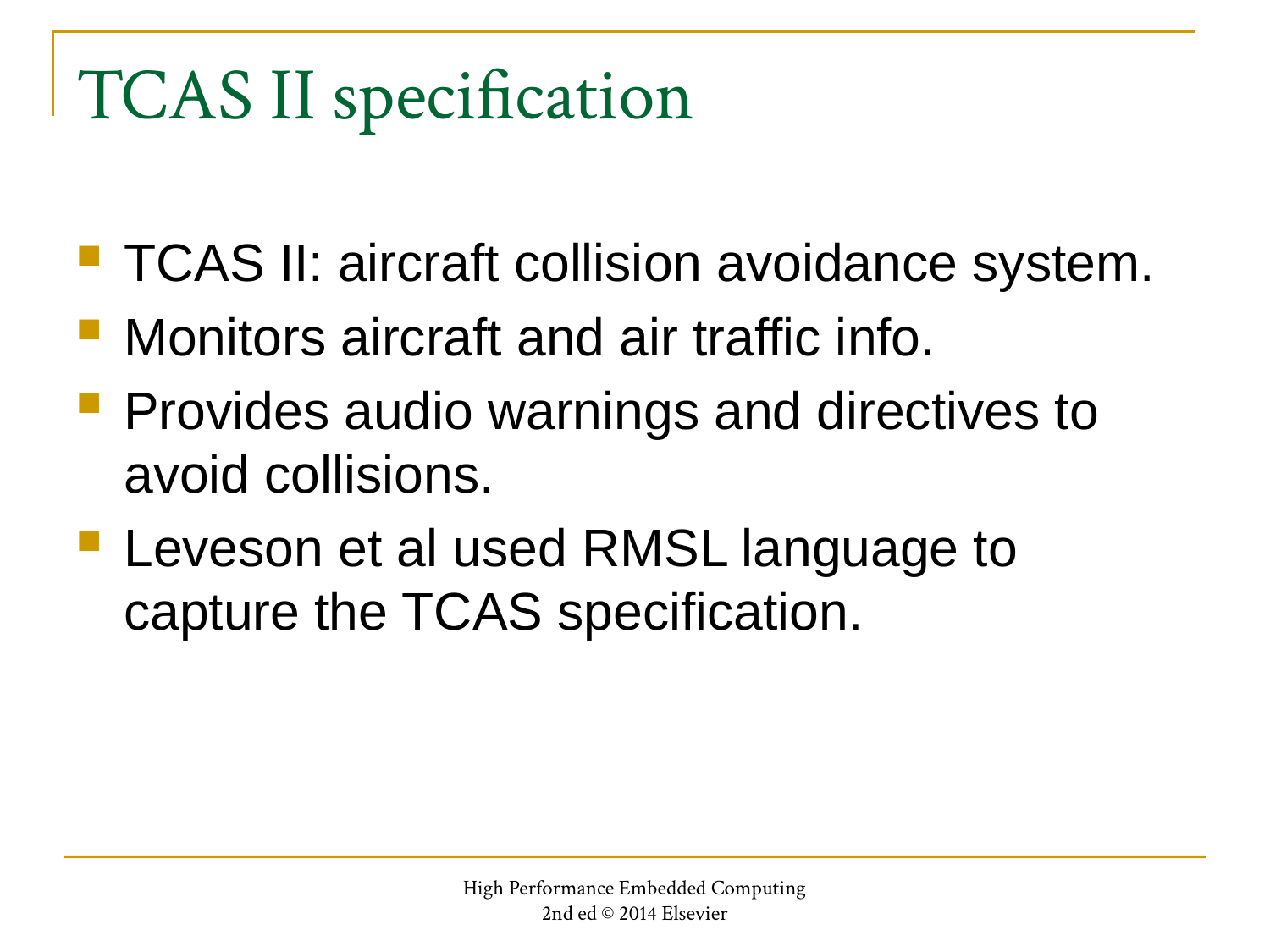

# TCAS II specification
TCAS II: aircraft collision avoidance system.
Monitors aircraft and air traffic info.
Provides audio warnings and directives to avoid collisions.
Leveson et al used RMSL language to capture the TCAS specification.
High Performance Embedded Computing 2nd ed © 2014 Elsevier